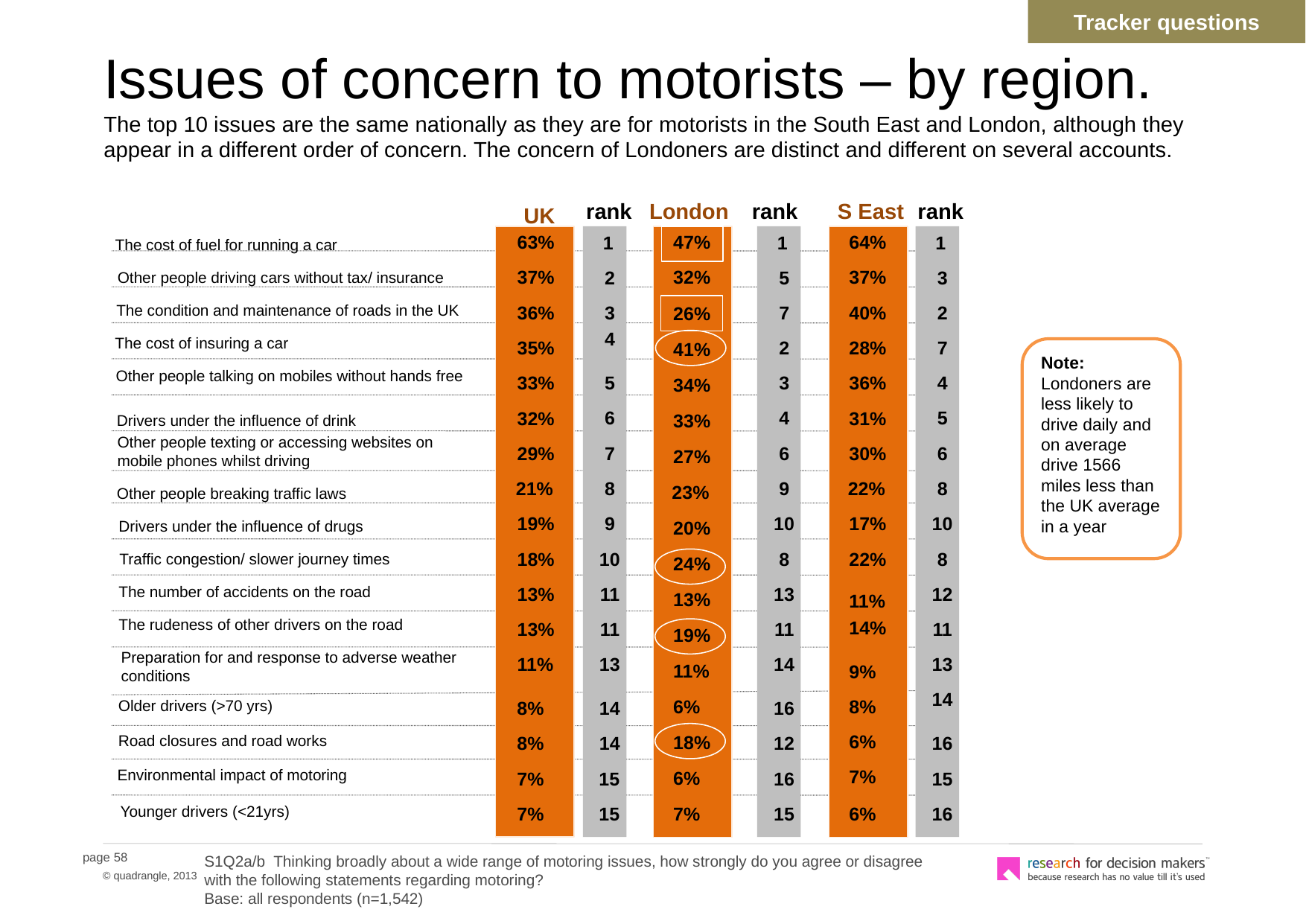

Tracker questions
# Issues of concern to motorists – by region. The top 10 issues are the same nationally as they are for motorists in the South East and London, although they appear in a different order of concern. The concern of Londoners are distinct and different on several accounts.
rank
London
rank
S East
rank
UK
63%

37%
36%
35%
33%
32%
29%
21%
19%
18%
13%
13%
11%
47%
64%
1

2
3
4
5
6
7
8
9
10
11
11
13
14
14
1
1

The cost of fuel for running a car
32%
37%
5
3
Other people driving cars without tax/ insurance
7
40%
2
The condition and maintenance of roads in the UK
26%

The cost of insuring a car
2
28%
7

41%
Note: Londoners are less likely to drive daily and on average drive 1566 miles less than the UK average in a year
Other people talking on mobiles without hands free
3
4
36%
34%
4
5
31%
33%
Drivers under the influence of drink
Other people texting or accessing websites on
mobile phones whilst driving
6
6
30%
27%
9
8
22%
23%
Other people breaking traffic laws
10
10
17%
20%
Drivers under the influence of drugs
8
22%
8
Traffic congestion/ slower journey times
24%

13
12
The number of accidents on the road
13%
11%
The rudeness of other drivers on the road
14%
11
11
19%

Preparation for and response to adverse weather
conditions
14
13
11%
9%
14
6%
8%
8%
16
Older drivers (>70 yrs)

6%
18%
8%
12
16
Road closures and road works

7%
Environmental impact of motoring
6%
7%
15
16
15
7%
15
7%
6%
Younger drivers (<21yrs)
15
16
S1Q2a/b  Thinking broadly about a wide range of motoring issues, how strongly do you agree or disagree
with the following statements regarding motoring?
Base: all respondents (n=1,542)